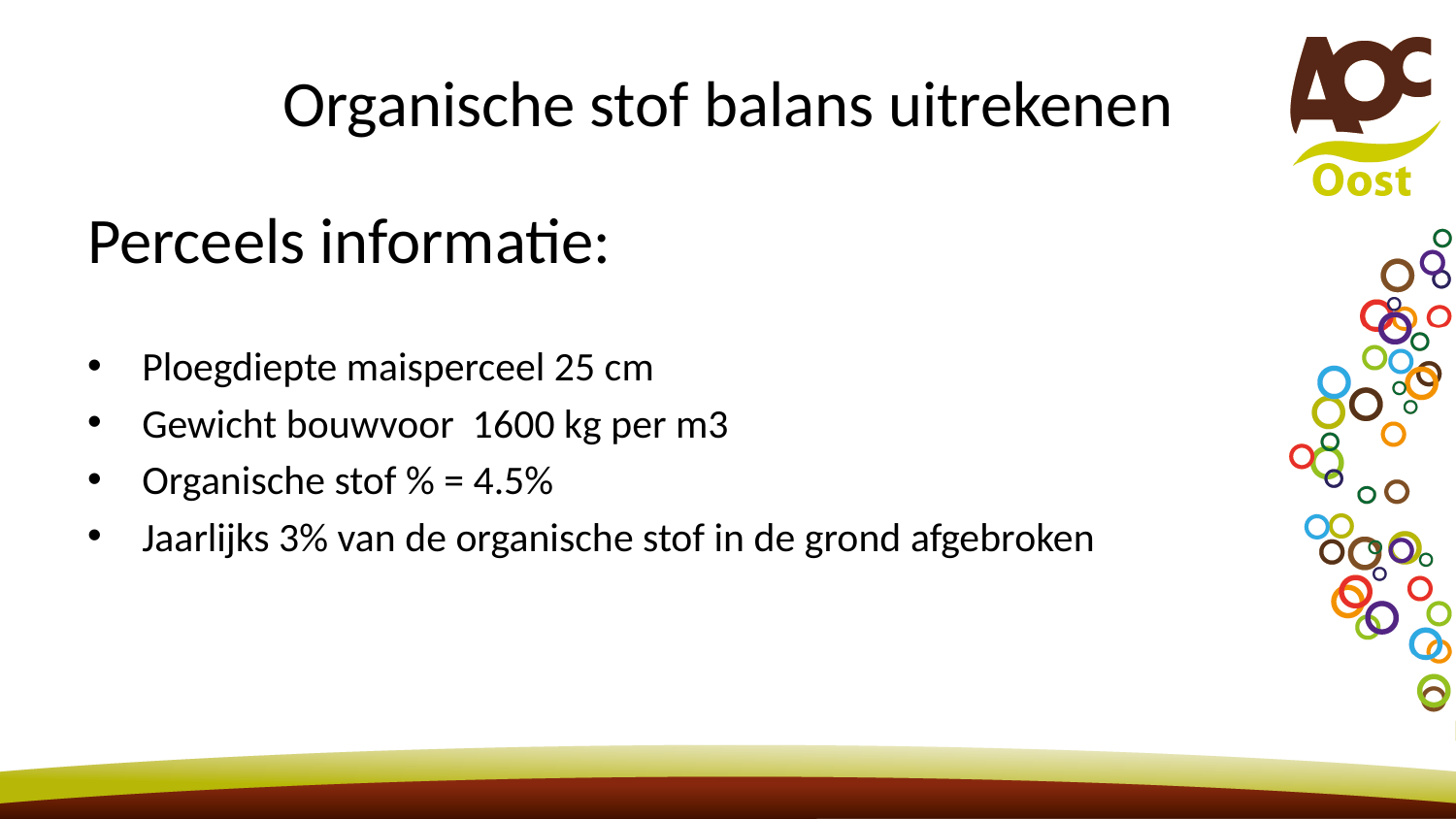

# Organische stof balans uitrekenen
Perceels informatie:

Ploegdiepte maisperceel 25 cm
Gewicht bouwvoor  1600 kg per m3
Organische stof % = 4.5%
Jaarlijks 3% van de organische stof in de grond afgebroken